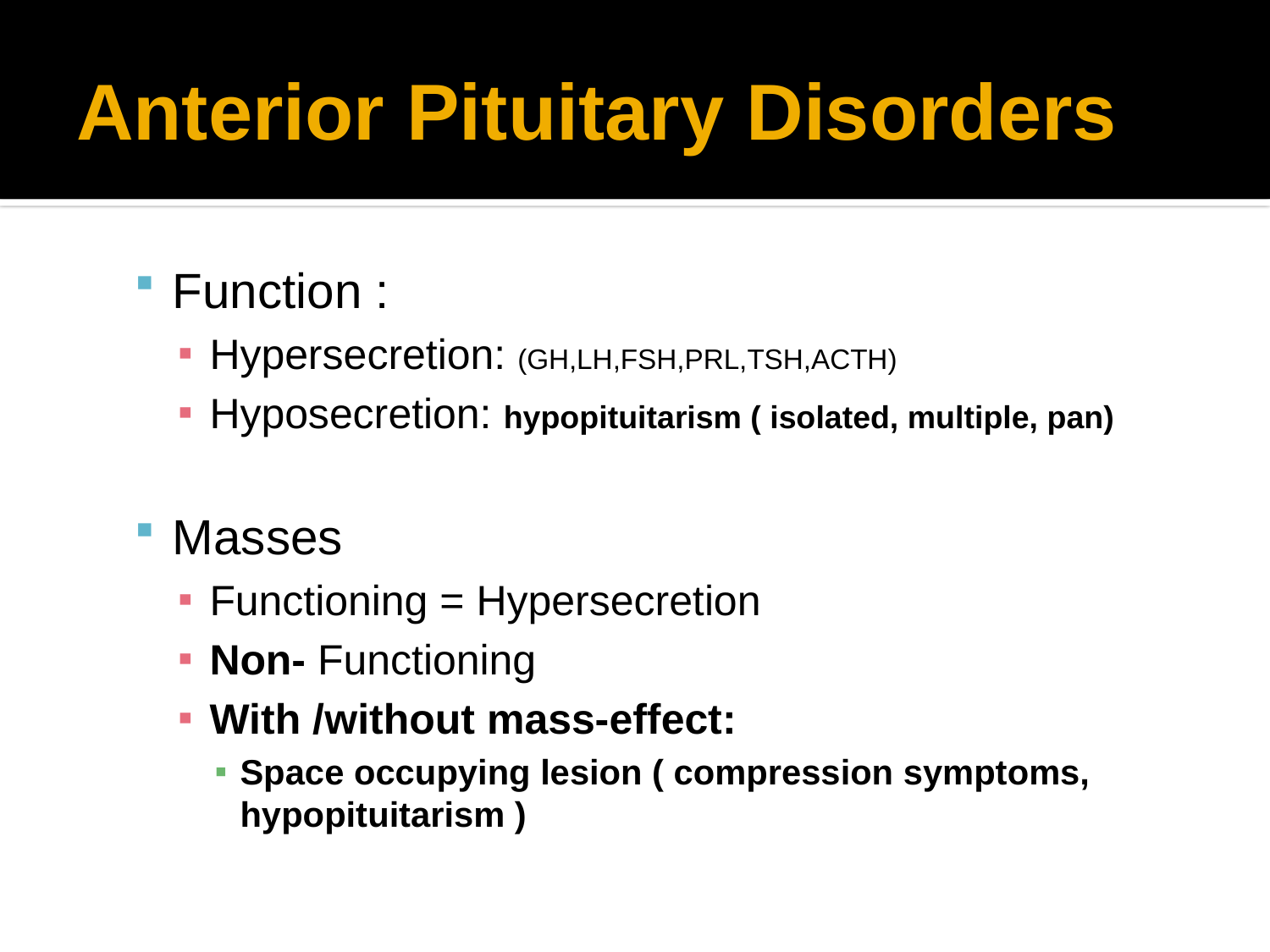

# Anterior Pituitary Disorders
Function :
Hypersecretion: (GH,LH,FSH,PRL,TSH,ACTH)
Hyposecretion: hypopituitarism ( isolated, multiple, pan)

Masses
Functioning = Hypersecretion
Non- Functioning
With /without mass-effect:
Space occupying lesion ( compression symptoms, hypopituitarism )